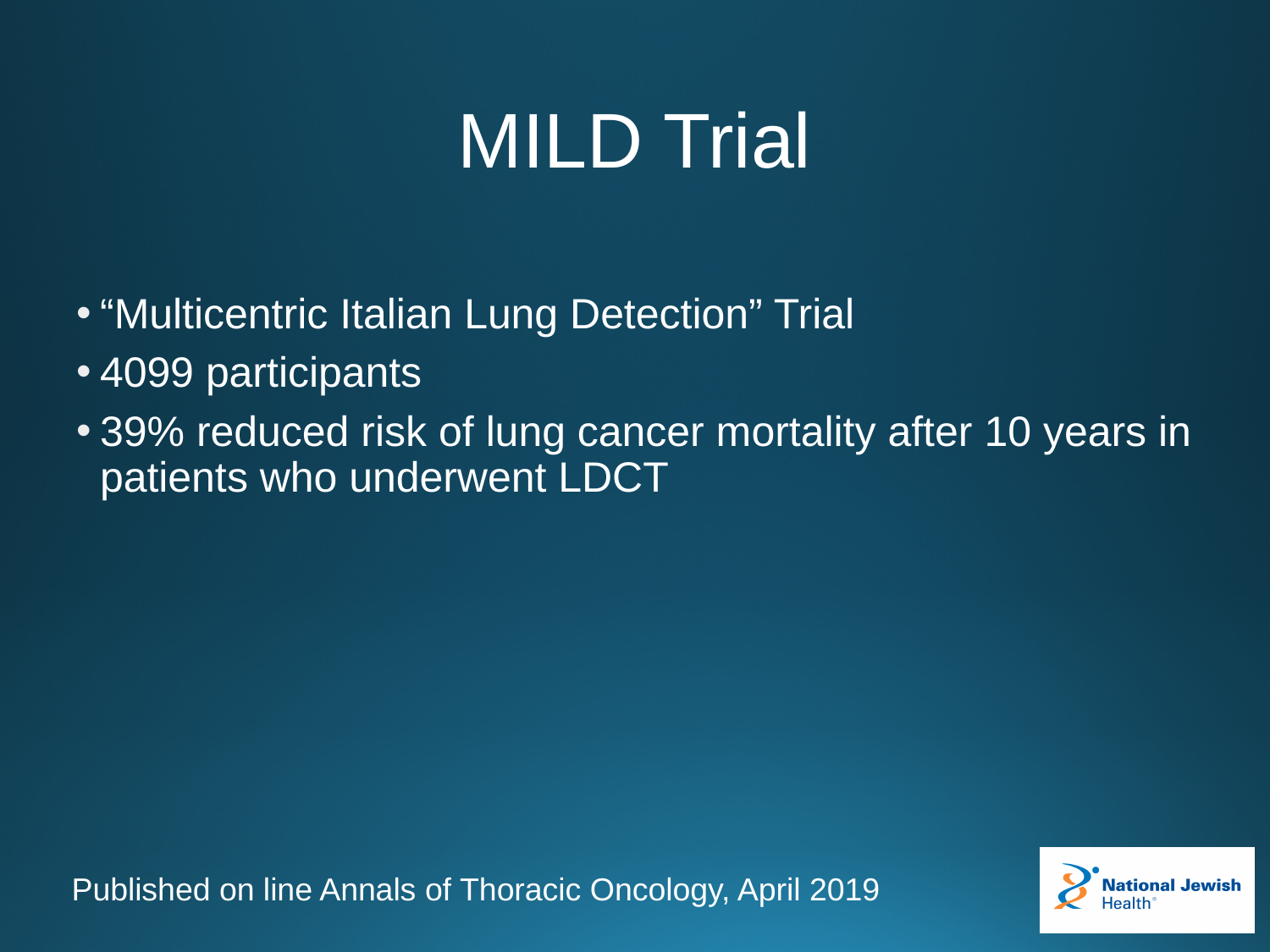

# MILD Trial
“Multicentric Italian Lung Detection” Trial
4099 participants
39% reduced risk of lung cancer mortality after 10 years in patients who underwent LDCT

Published on line Annals of Thoracic Oncology, April 2019